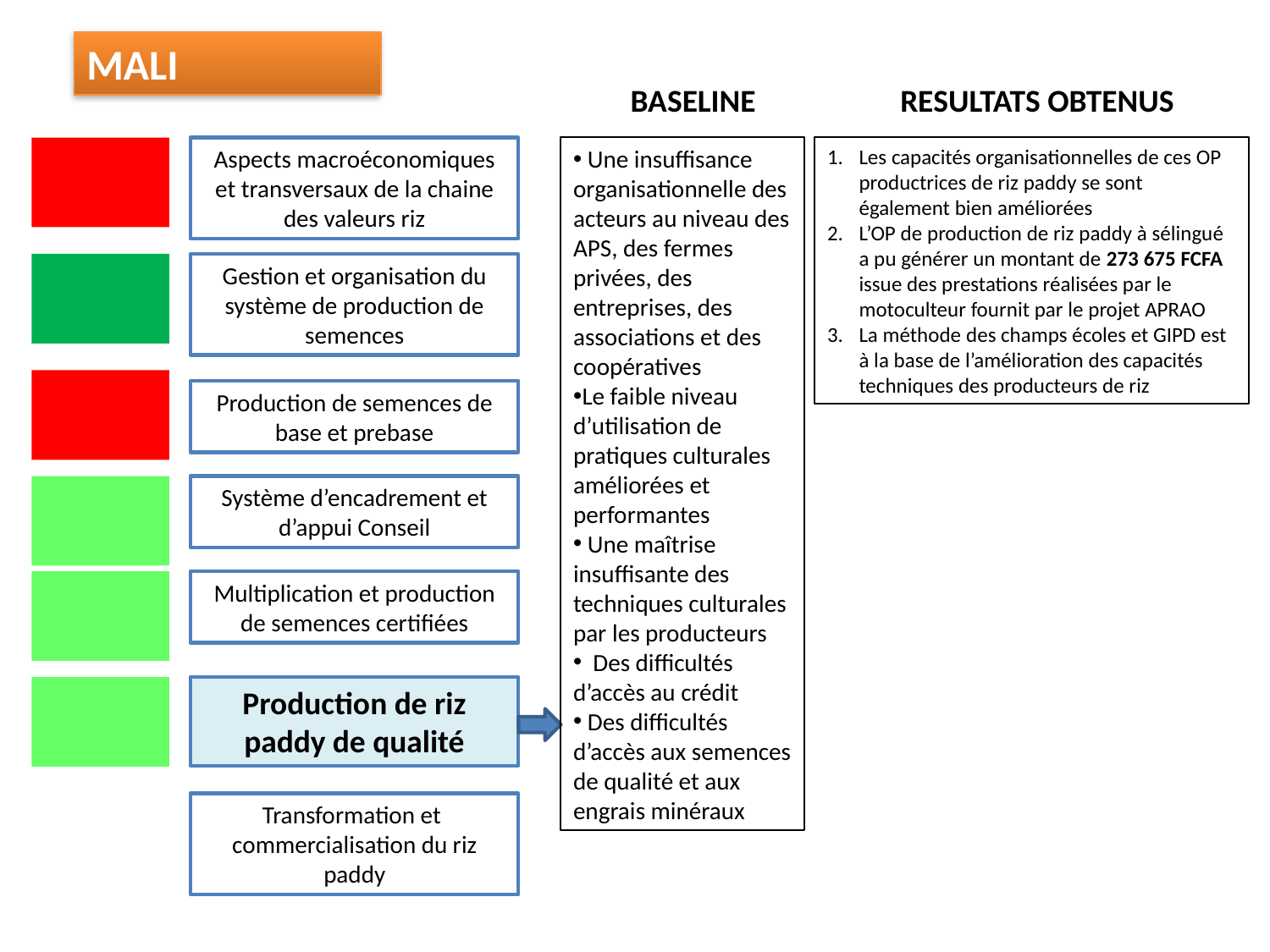

MALI
BASELINE
RESULTATS OBTENUS

Aspects macroéconomiques et transversaux de la chaine des valeurs riz
 Une insuffisance organisationnelle des acteurs au niveau des APS, des fermes privées, des entreprises, des associations et des coopératives
Le faible niveau d’utilisation de pratiques culturales améliorées et performantes
 Une maîtrise insuffisante des techniques culturales par les producteurs
  Des difficultés d’accès au crédit
 Des difficultés d’accès aux semences de qualité et aux engrais minéraux
Les capacités organisationnelles de ces OP productrices de riz paddy se sont également bien améliorées
L’OP de production de riz paddy à sélingué a pu générer un montant de 273 675 FCFA issue des prestations réalisées par le motoculteur fournit par le projet APRAO
La méthode des champs écoles et GIPD est à la base de l’amélioration des capacités  techniques des producteurs de riz

Gestion et organisation du système de production de semences

Production de semences de base et prebase
Système d’encadrement et d’appui Conseil

Multiplication et production de semences certifiées

Production de riz paddy de qualité

Transformation et  commercialisation du riz paddy